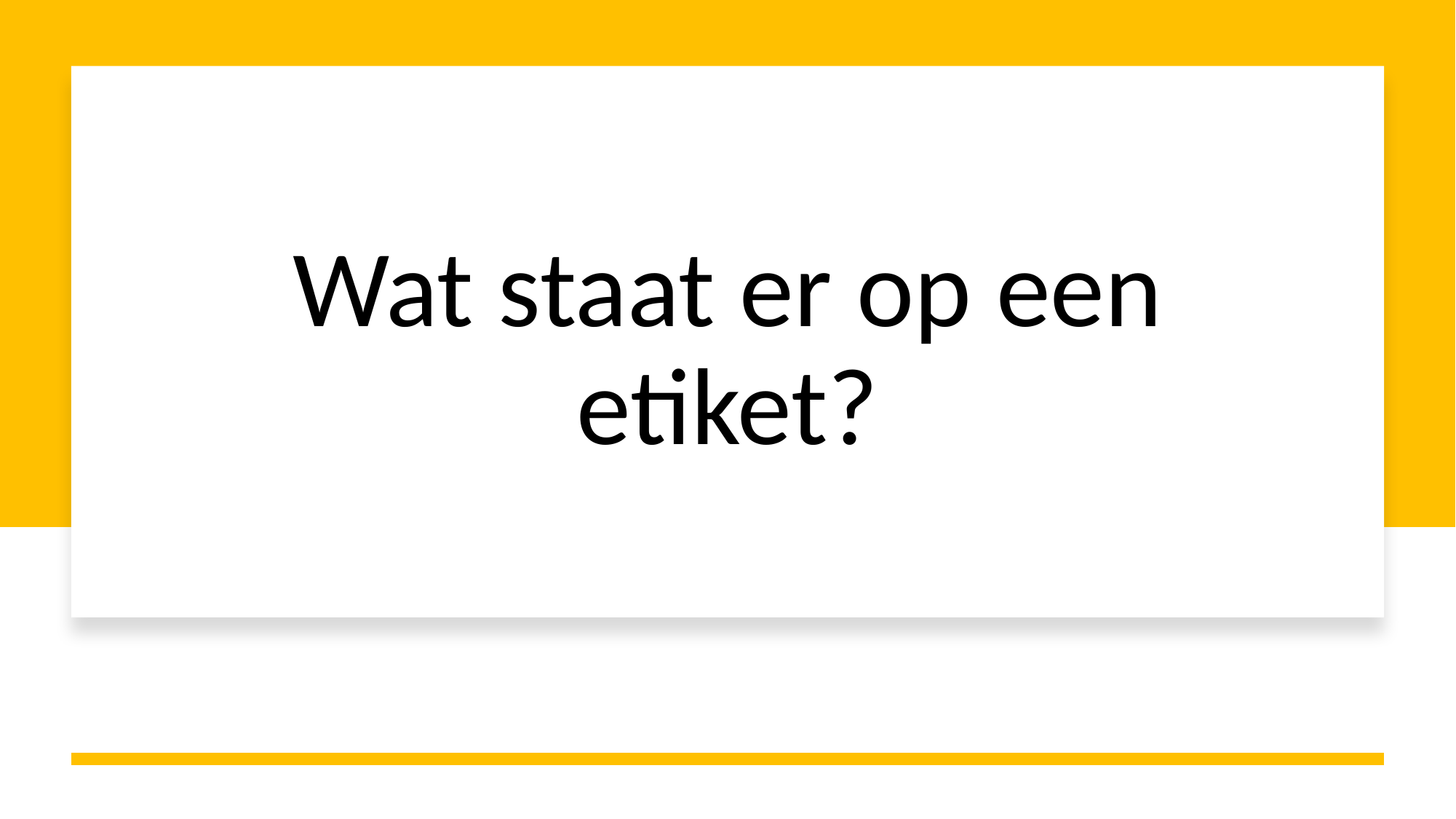

# Wat staat er op een etiket?